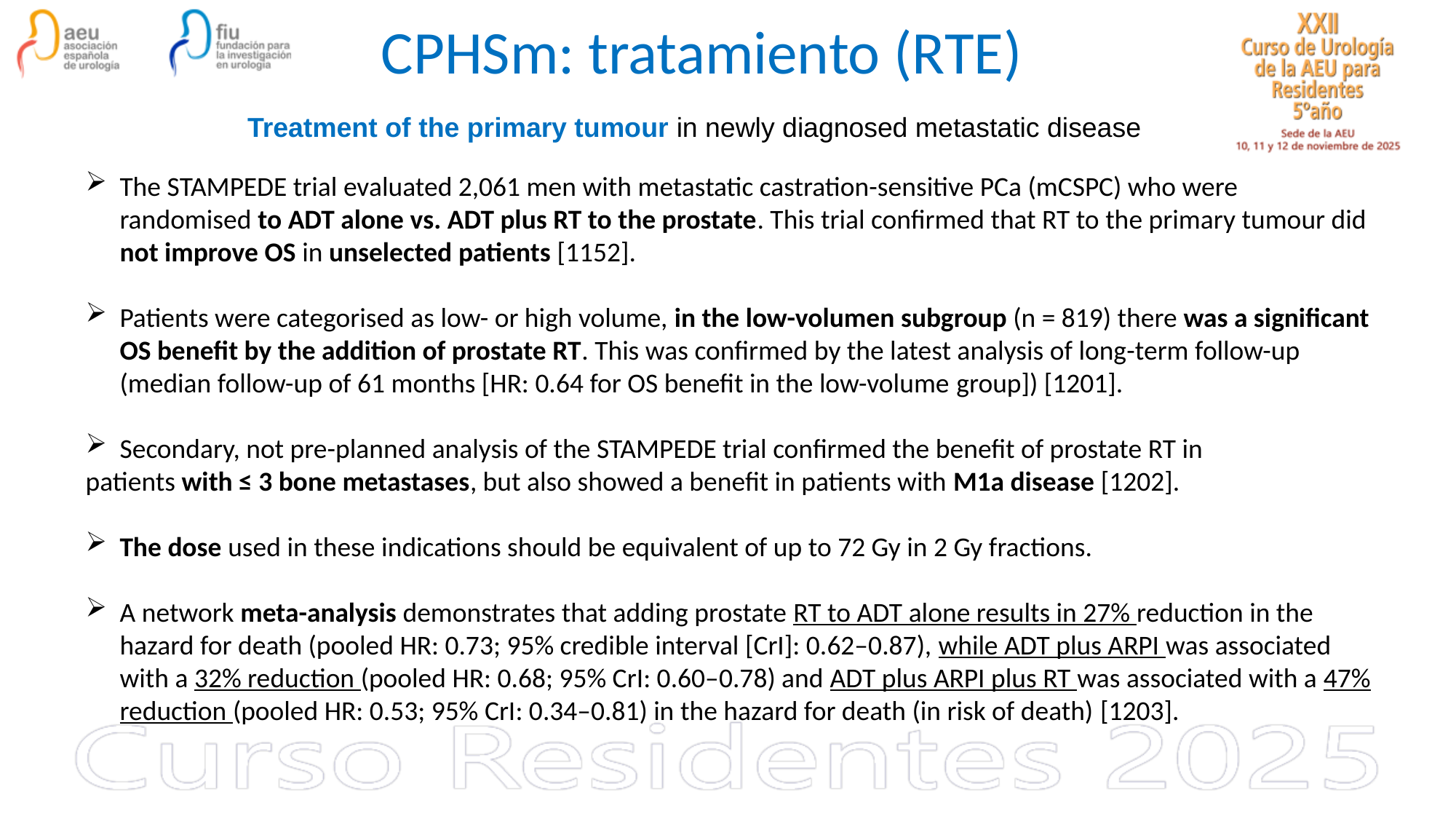

# CPHSm: tratamiento (RTE)
Treatment of the primary tumour in newly diagnosed metastatic disease
The STAMPEDE trial evaluated 2,061 men with metastatic castration-sensitive PCa (mCSPC) who were randomised to ADT alone vs. ADT plus RT to the prostate. This trial confirmed that RT to the primary tumour did not improve OS in unselected patients [1152].

Patients were categorised as low- or high volume, in the low-volumen subgroup (n = 819) there was a significant OS benefit by the addition of prostate RT. This was confirmed by the latest analysis of long-term follow-up (median follow-up of 61 months [HR: 0.64 for OS benefit in the low-volume group]) [1201].

Secondary, not pre-planned analysis of the STAMPEDE trial confirmed the benefit of prostate RT in
patients with ≤ 3 bone metastases, but also showed a benefit in patients with M1a disease [1202].

The dose used in these indications should be equivalent of up to 72 Gy in 2 Gy fractions.

A network meta-analysis demonstrates that adding prostate RT to ADT alone results in 27% reduction in the hazard for death (pooled HR: 0.73; 95% credible interval [CrI]: 0.62–0.87), while ADT plus ARPI was associated with a 32% reduction (pooled HR: 0.68; 95% CrI: 0.60–0.78) and ADT plus ARPI plus RT was associated with a 47% reduction (pooled HR: 0.53; 95% CrI: 0.34–0.81) in the hazard for death (in risk of death) [1203].